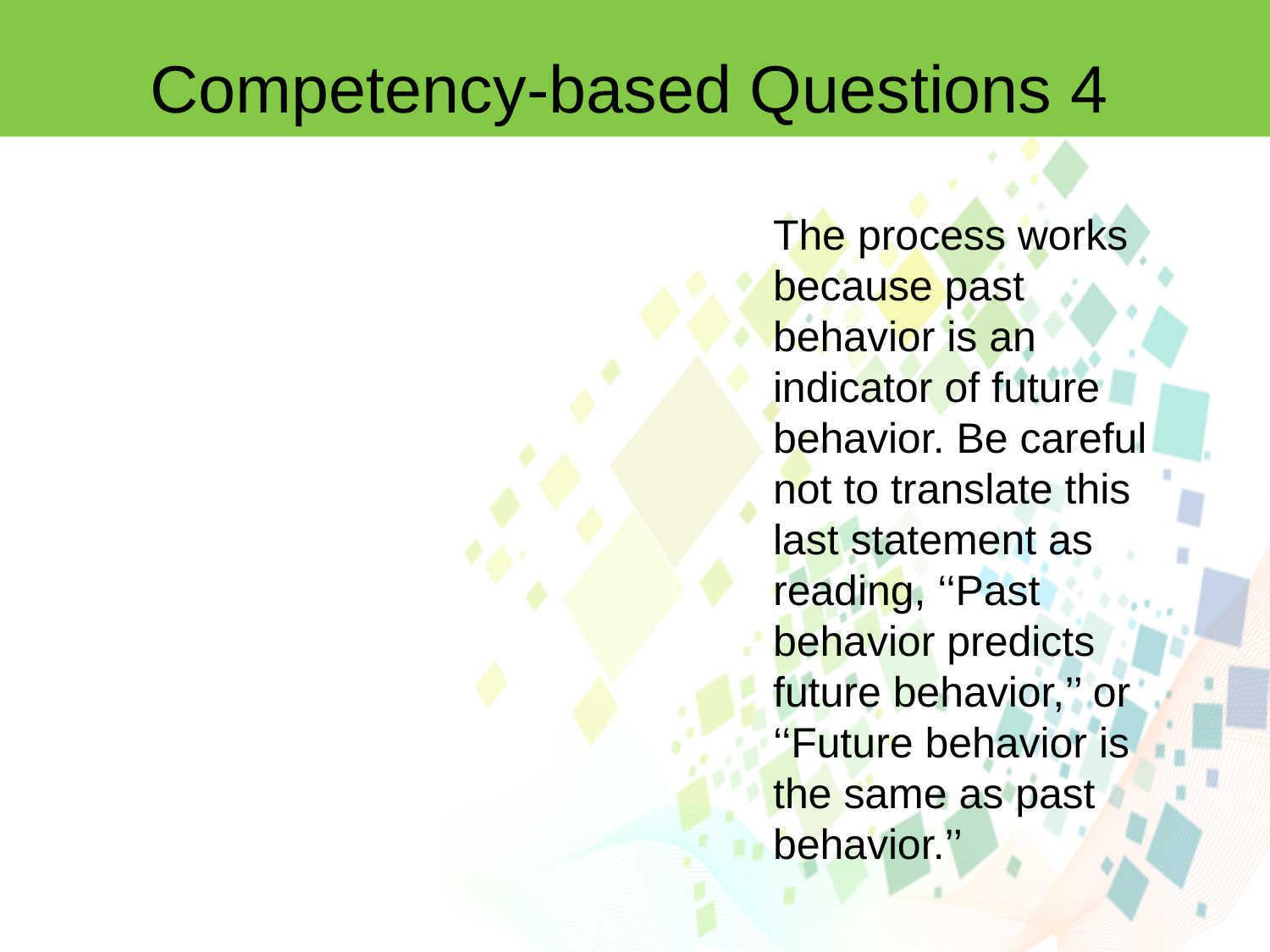

Competency-based Questions 4
The process works because past behavior is an indicator of future
behavior. Be careful not to translate this last statement as reading, ‘‘Past behavior predicts future behavior,’’ or ‘‘Future behavior is the same as past behavior.’’